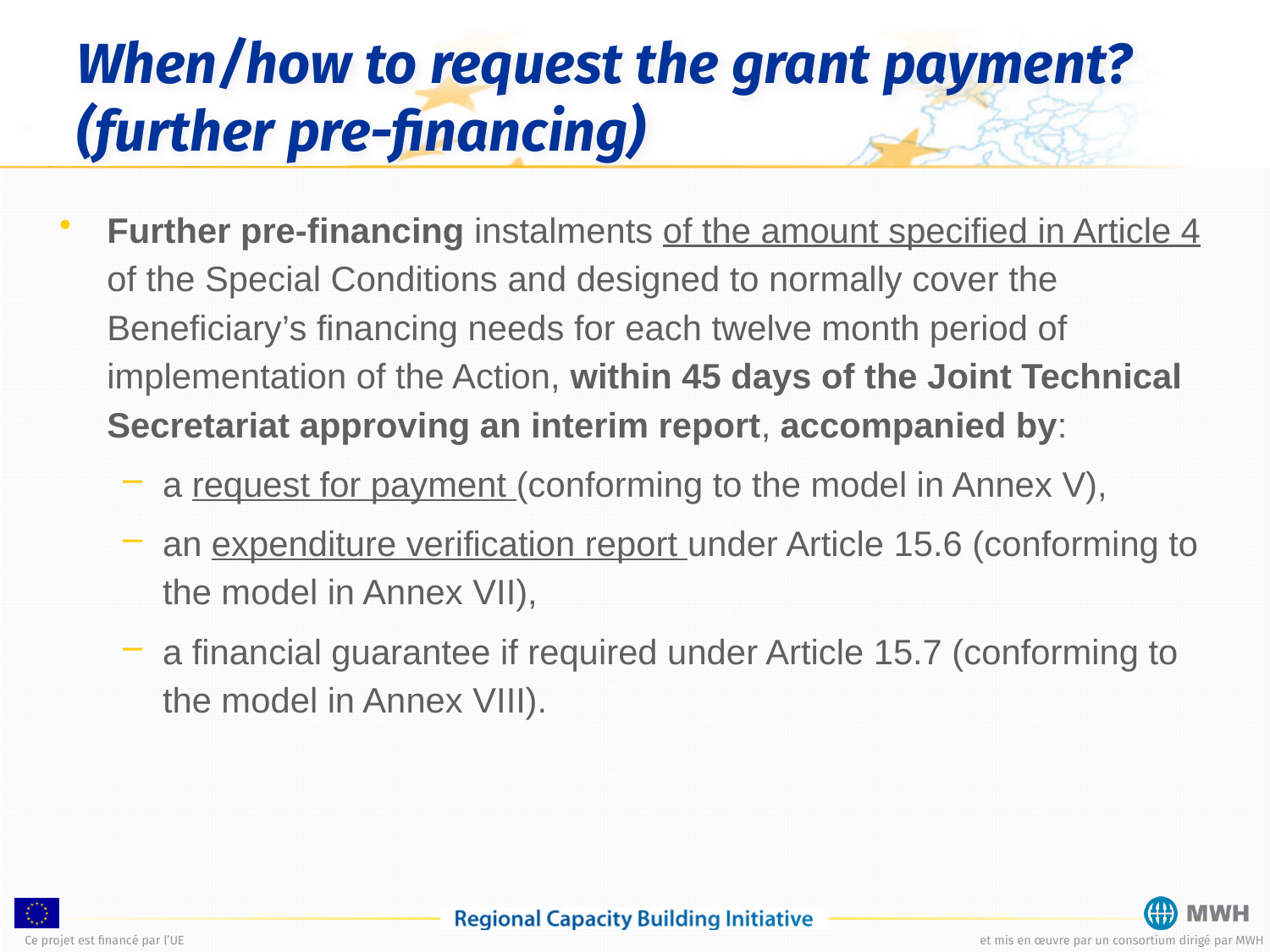

# When/how to request the grant payment? (further pre-financing)
Further pre-financing instalments of the amount specified in Article 4 of the Special Conditions and designed to normally cover the Beneficiary’s financing needs for each twelve month period of implementation of the Action, within 45 days of the Joint Technical Secretariat approving an interim report, accompanied by:
a request for payment (conforming to the model in Annex V),
an expenditure verification report under Article 15.6 (conforming to the model in Annex VII),
a financial guarantee if required under Article 15.7 (conforming to the model in Annex VIII).